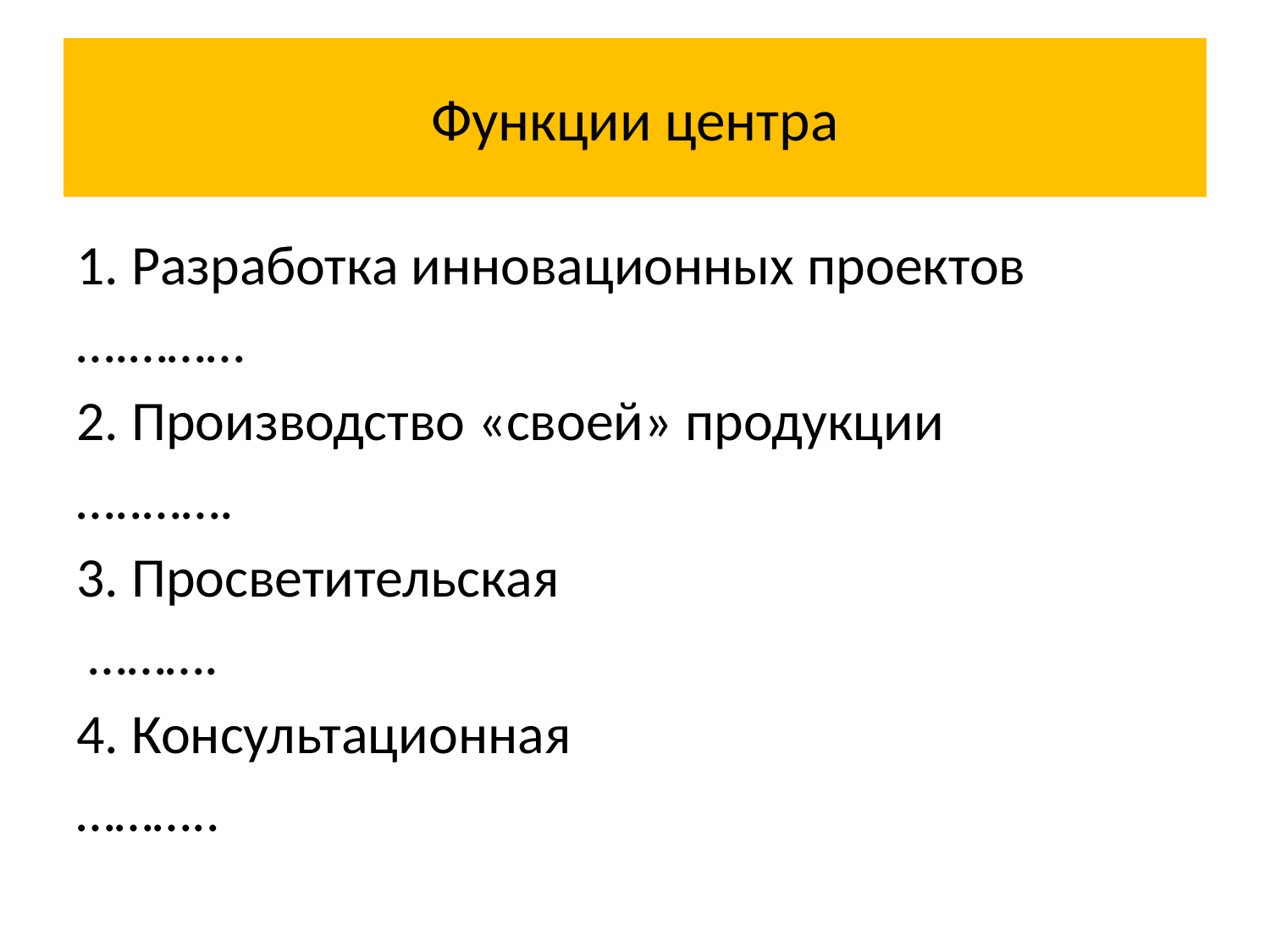

# Функции центра
1. Разработка инновационных проектов
….………
2. Производство «своей» продукции
…..…….
3. Просветительская
 ……….
4. Консультационная
………..